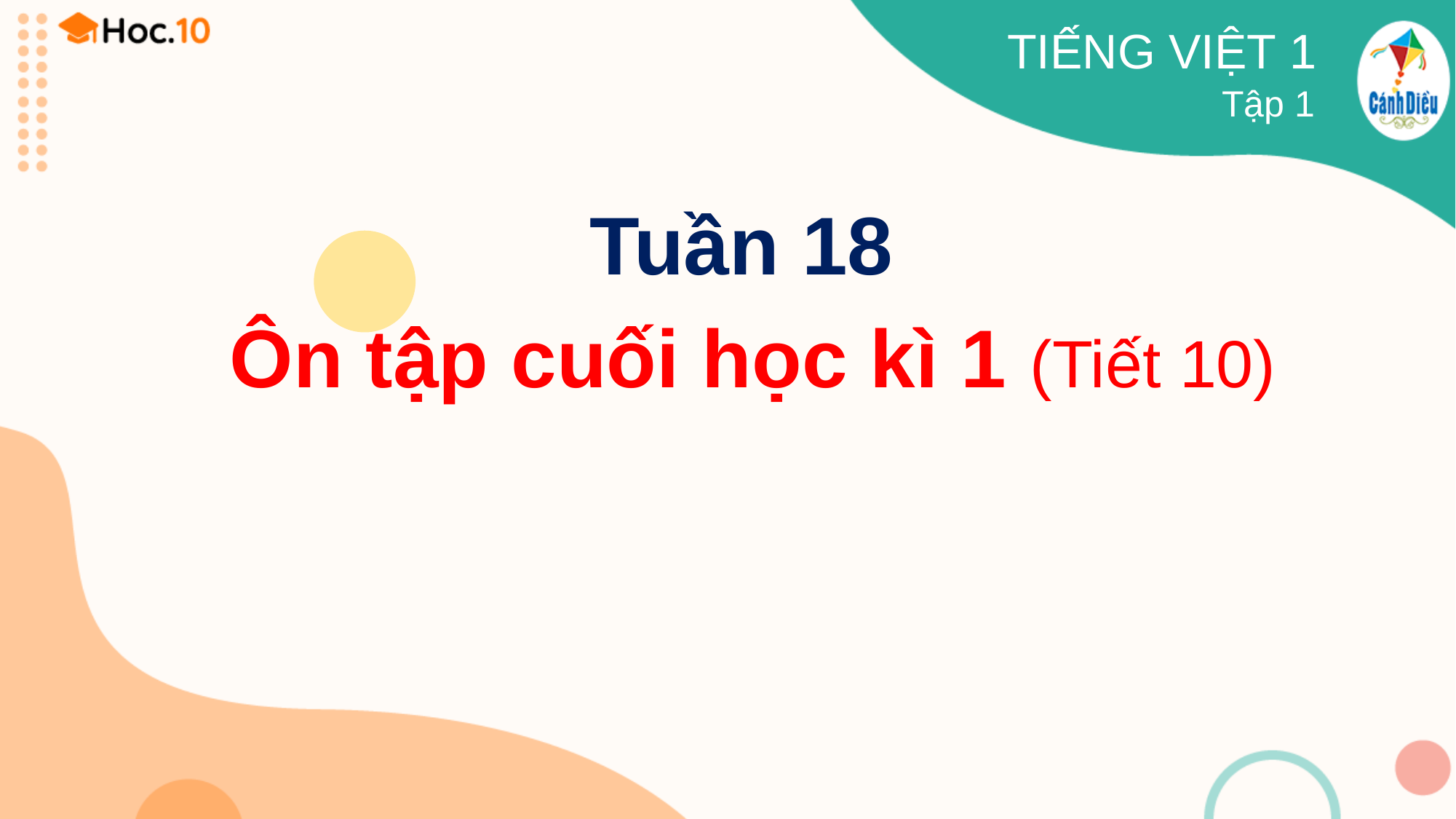

TIẾNG VIỆT 1
Tập 1
# Tuần 18 Ôn tập cuối học kì 1 (Tiết 10)